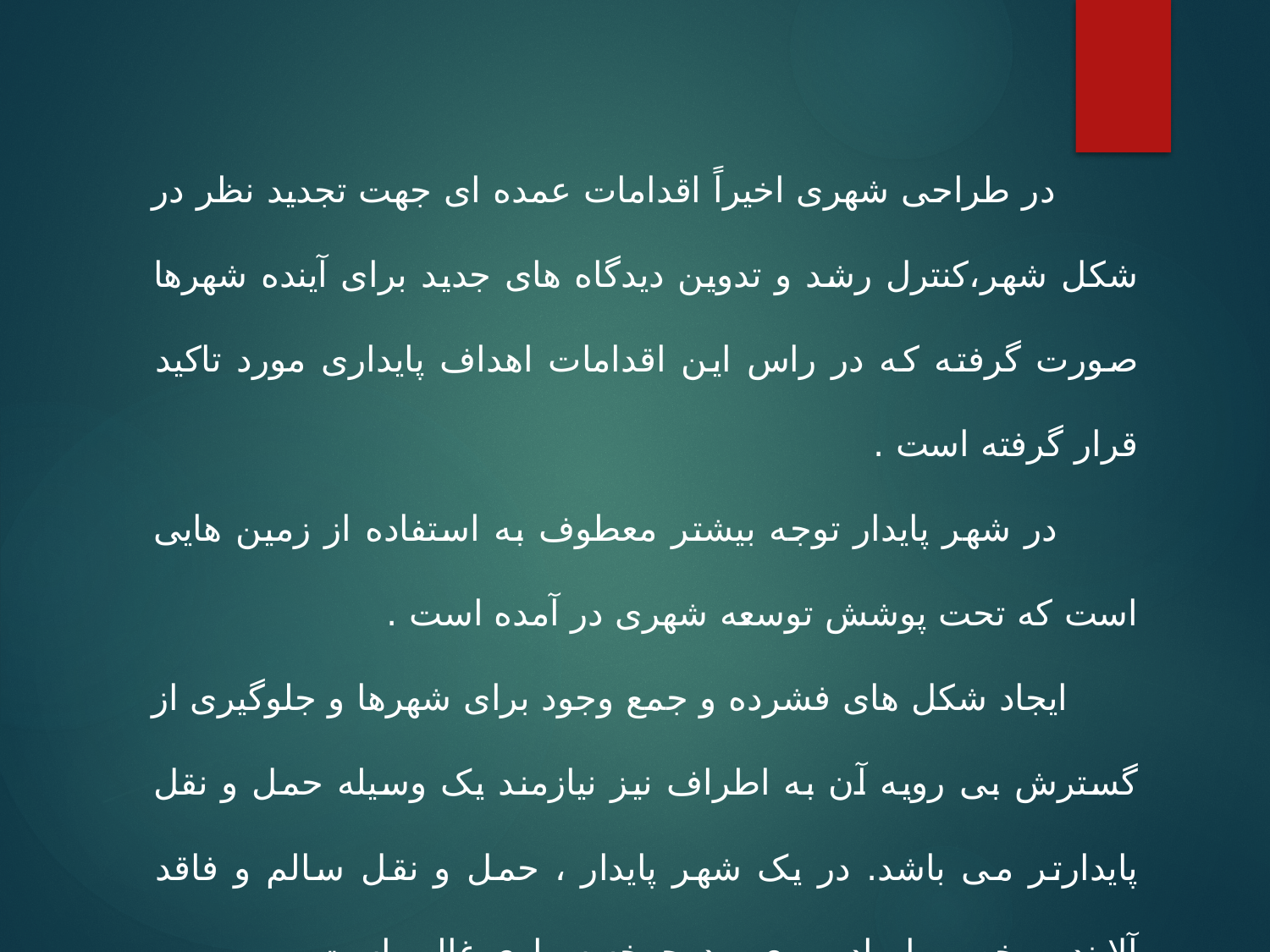

در طراحی شهری اخیراً اقدامات عمده ای جهت تجدید نظر در شکل شهر،کنترل رشد و تدوین دیدگاه های جدید برای آینده شهرها صورت گرفته که در راس این اقدامات اهداف پایداری مورد تاکید قرار گرفته است .
      در شهر پایدار توجه بیشتر معطوف به استفاده از زمین هایی است که تحت پوشش توسعه شهری در آمده است .
      ایجاد شکل های فشرده و جمع وجود برای شهرها و جلوگیری از گسترش بی رویه آن به اطراف نیز نیازمند یک وسیله حمل و نقل پایدارتر می باشد. در یک شهر پایدار ، حمل و نقل سالم و فاقد آلاینده ، خصوصا پیاده روی و دوچرخه سواری غالب است .